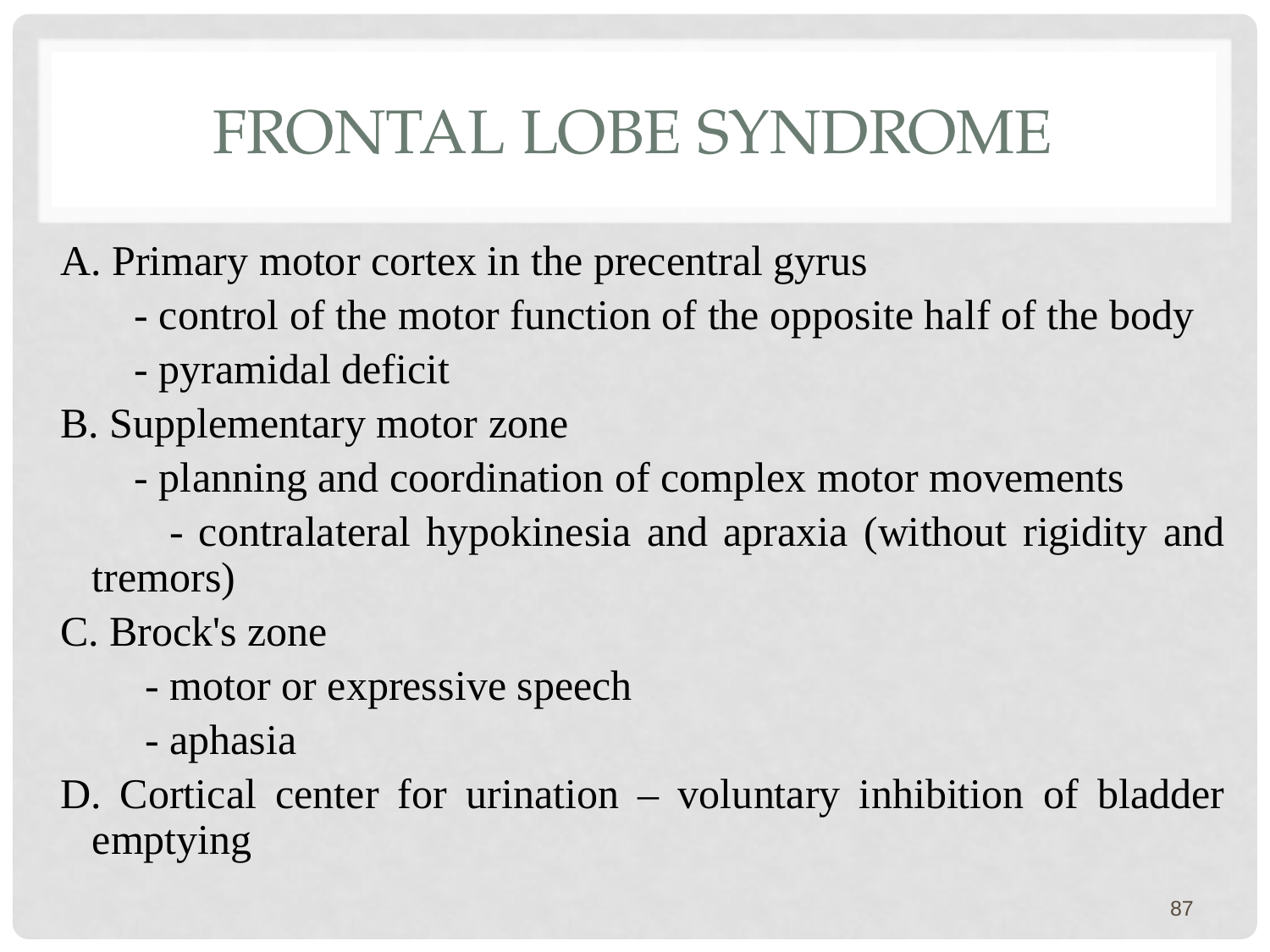

# FRONTAL LOBE syndrome
A. Primary motor cortex in the precentral gyrus
       - control of the motor function of the opposite half of the body
       - pyramidal deficit
B. Supplementary motor zone
       - planning and coordination of complex motor movements
       - contralateral hypokinesia and apraxia (without rigidity and tremors)
C. Brock's zone
        - motor or expressive speech
        - aphasia
D. Cortical center for urination – voluntary inhibition of bladder emptying
87